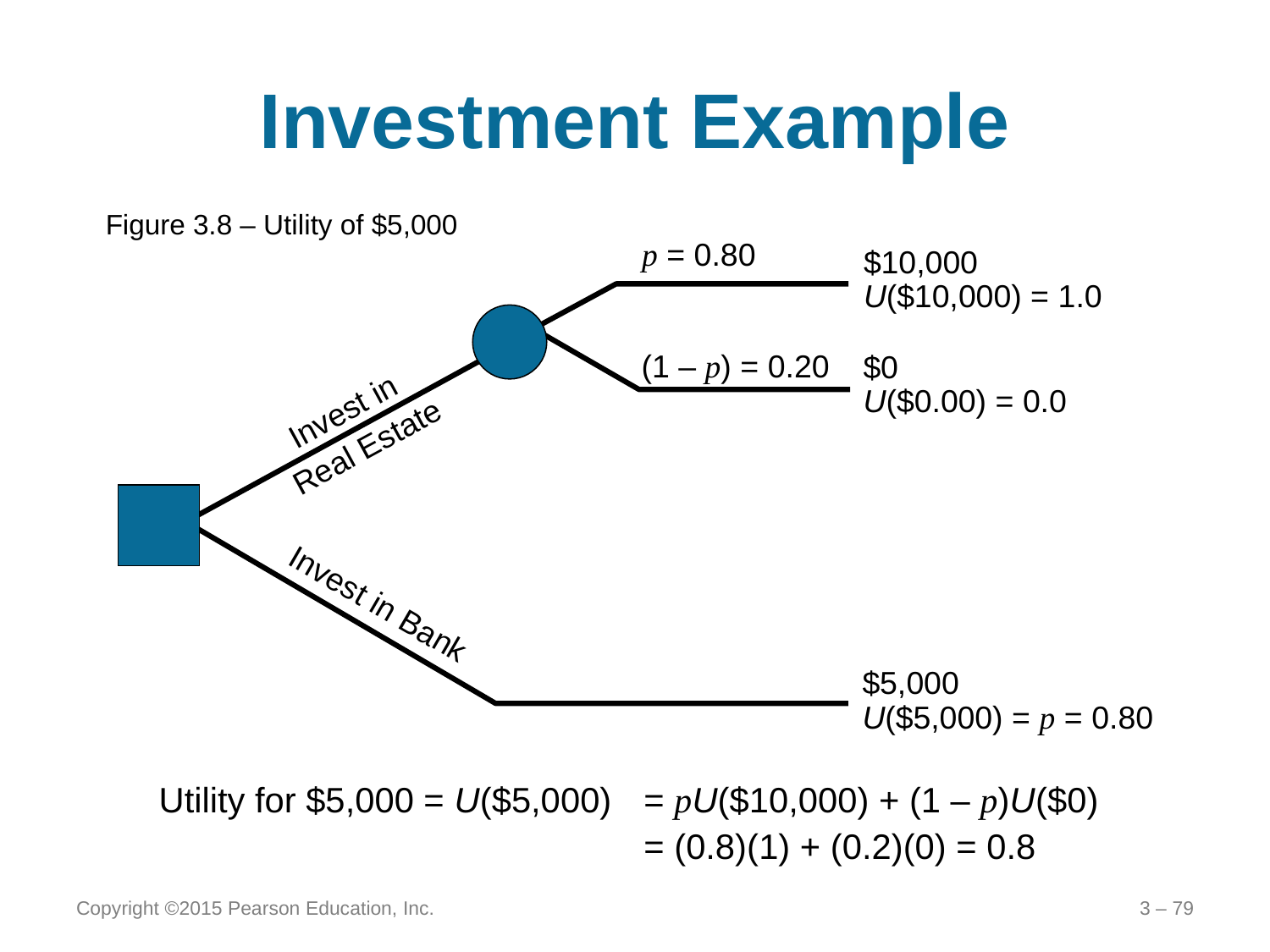

# Investment Example
Figure 3.8 – Utility of $5,000
p = 0.80
$10,000
U($10,000) = 1.0

(1 – p) = 0.20
$0
U($0.00) = 0.0

Invest in
Real Estate

Invest in Bank
$5,000
U($5,000) = p = 0.80
Utility for $5,000 = U($5,000)	= pU($10,000) + (1 – p)U($0)
	= (0.8)(1) + (0.2)(0) = 0.8
Copyright ©2015 Pearson Education, Inc.
3 – 79